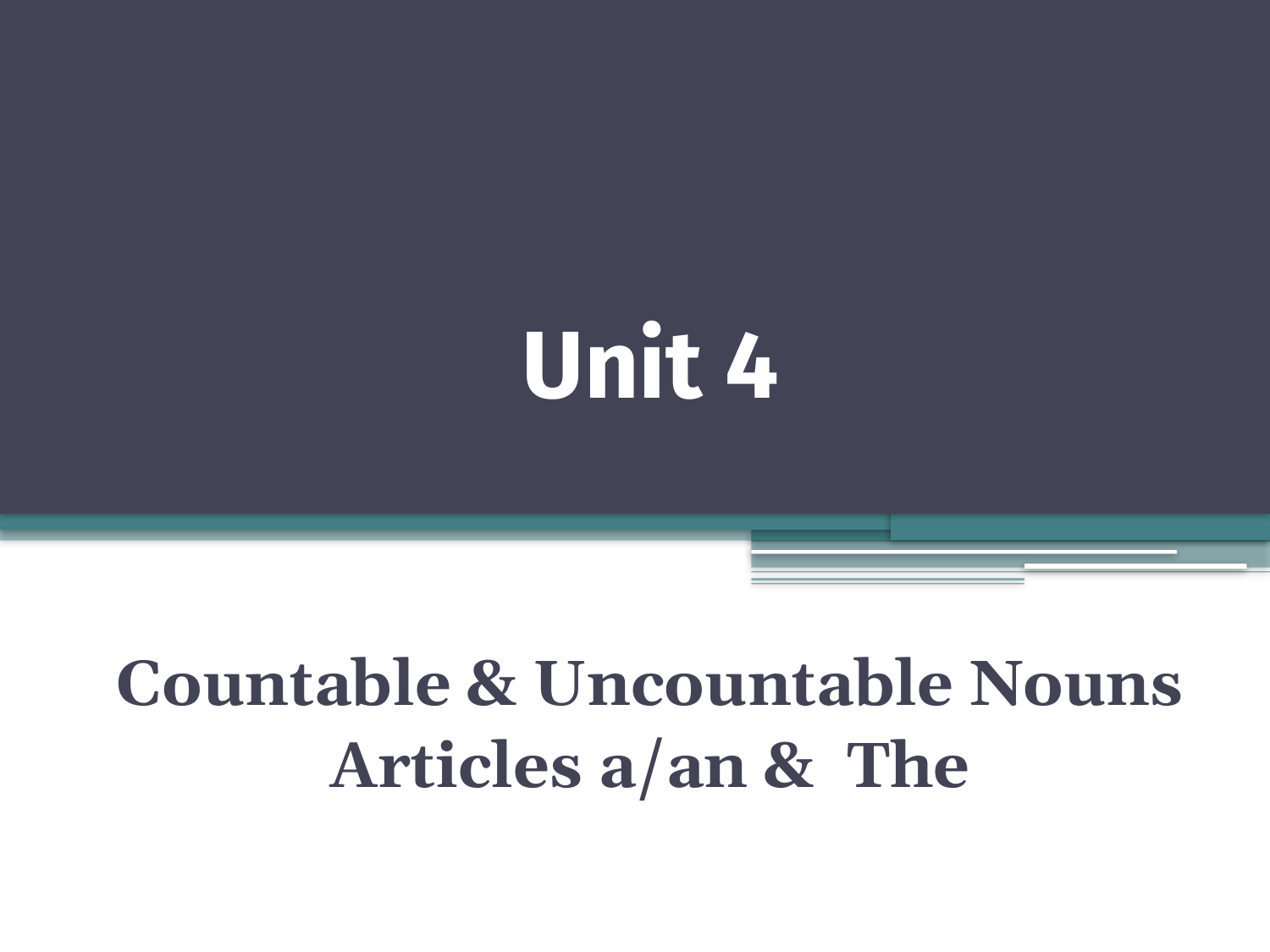

# Unit 4
Countable & Uncountable Nouns
Articles a/an &  The